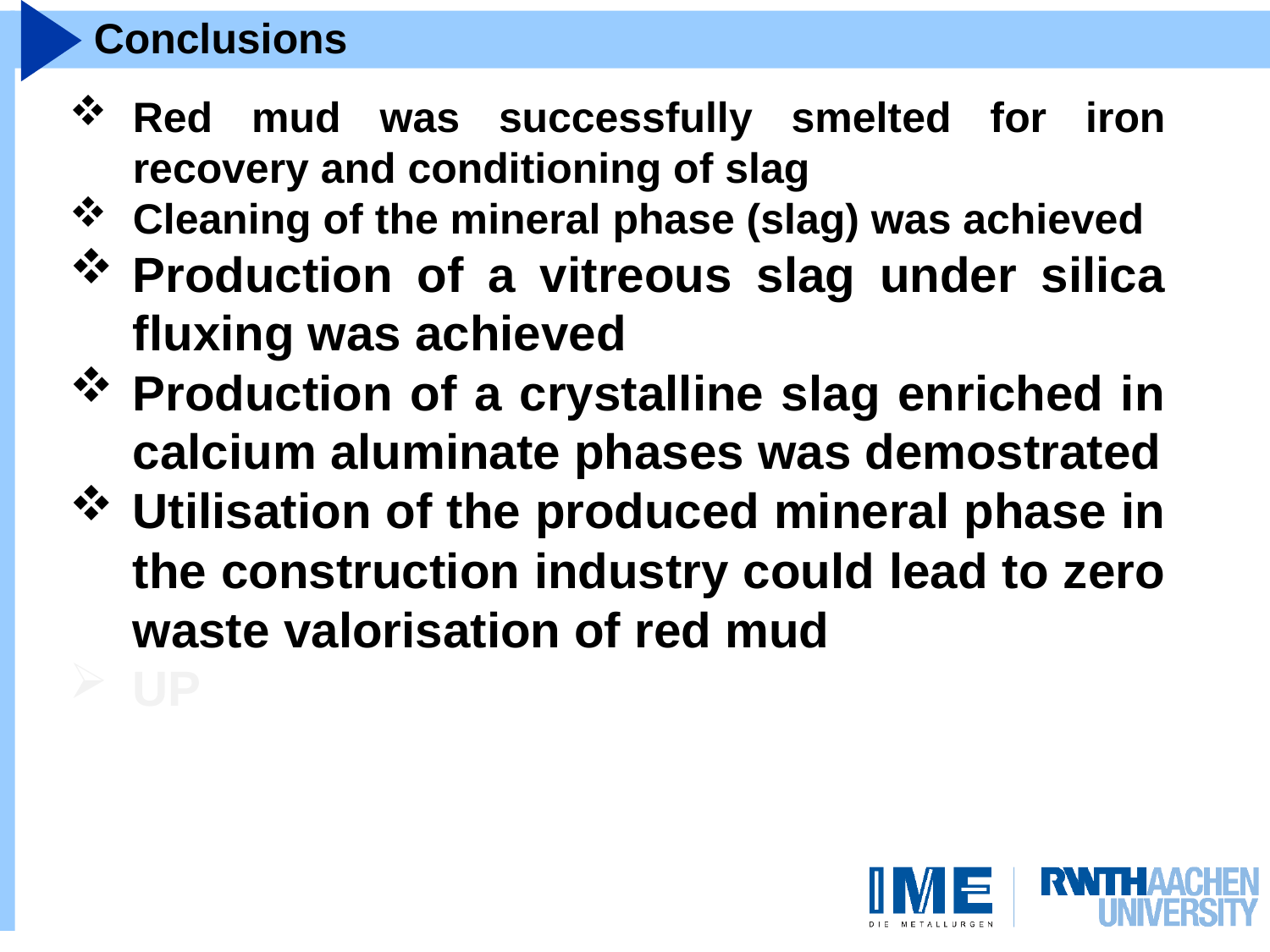

# Conclusions
Red mud was successfully smelted for iron recovery and conditioning of slag
Cleaning of the mineral phase (slag) was achieved
Production of a vitreous slag under silica fluxing was achieved
Production of a crystalline slag enriched in calcium aluminate phases was demostrated
Utilisation of the produced mineral phase in the construction industry could lead to zero waste valorisation of red mud
UP